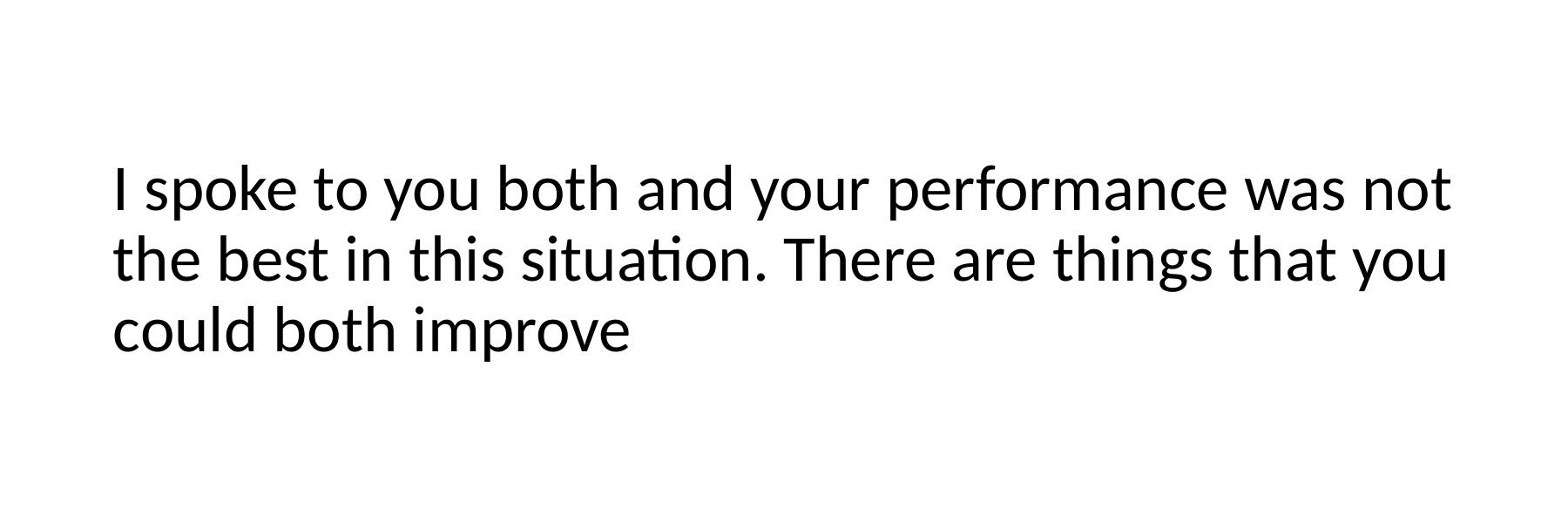

I spoke to you both and your performance was not the best in this situation. There are things that you could both improve